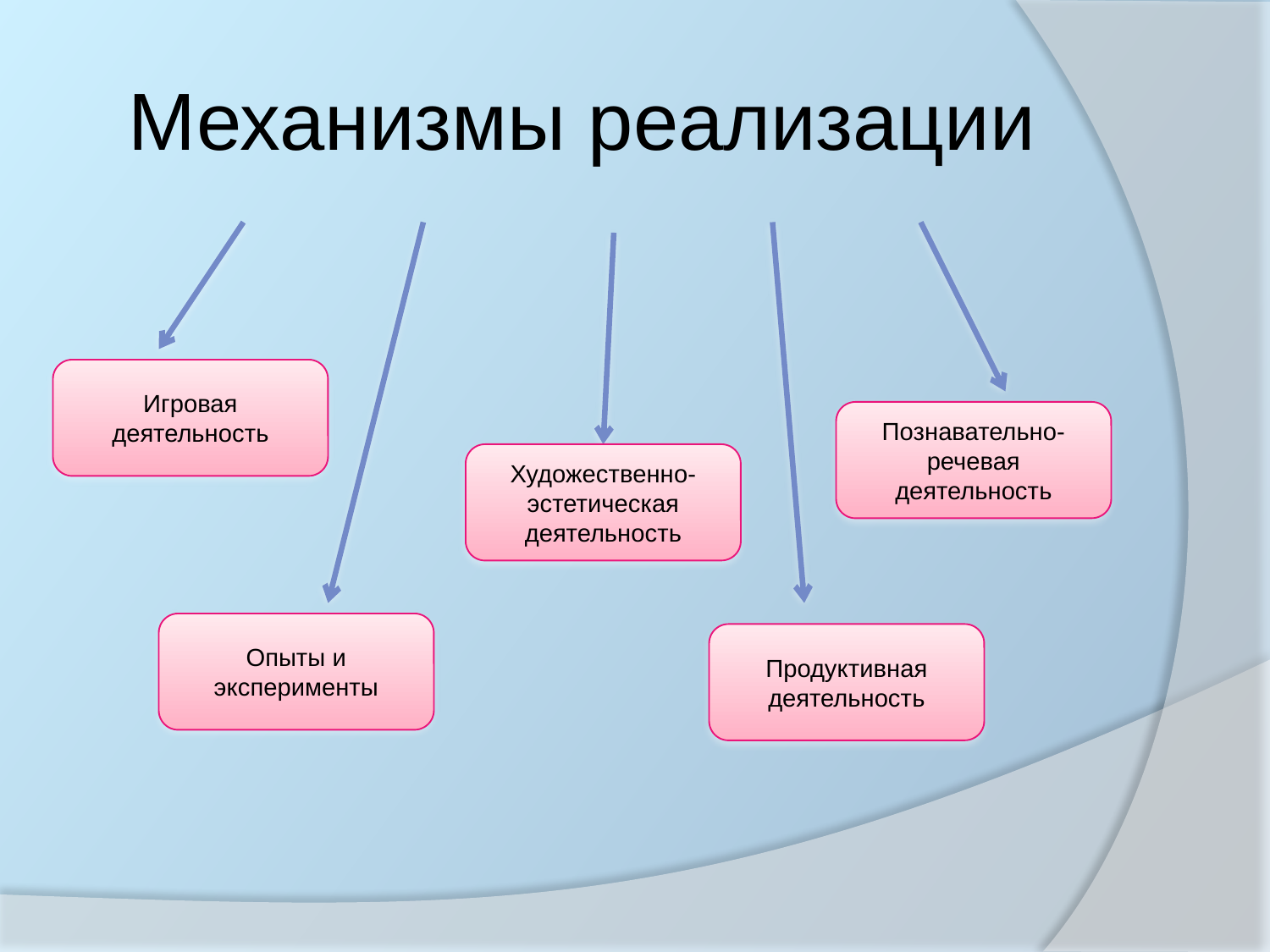

# Механизмы реализации

Игровая деятельность
Познавательно-речевая деятельность
Художественно-эстетическая деятельность
Опыты и эксперименты
Продуктивная деятельность